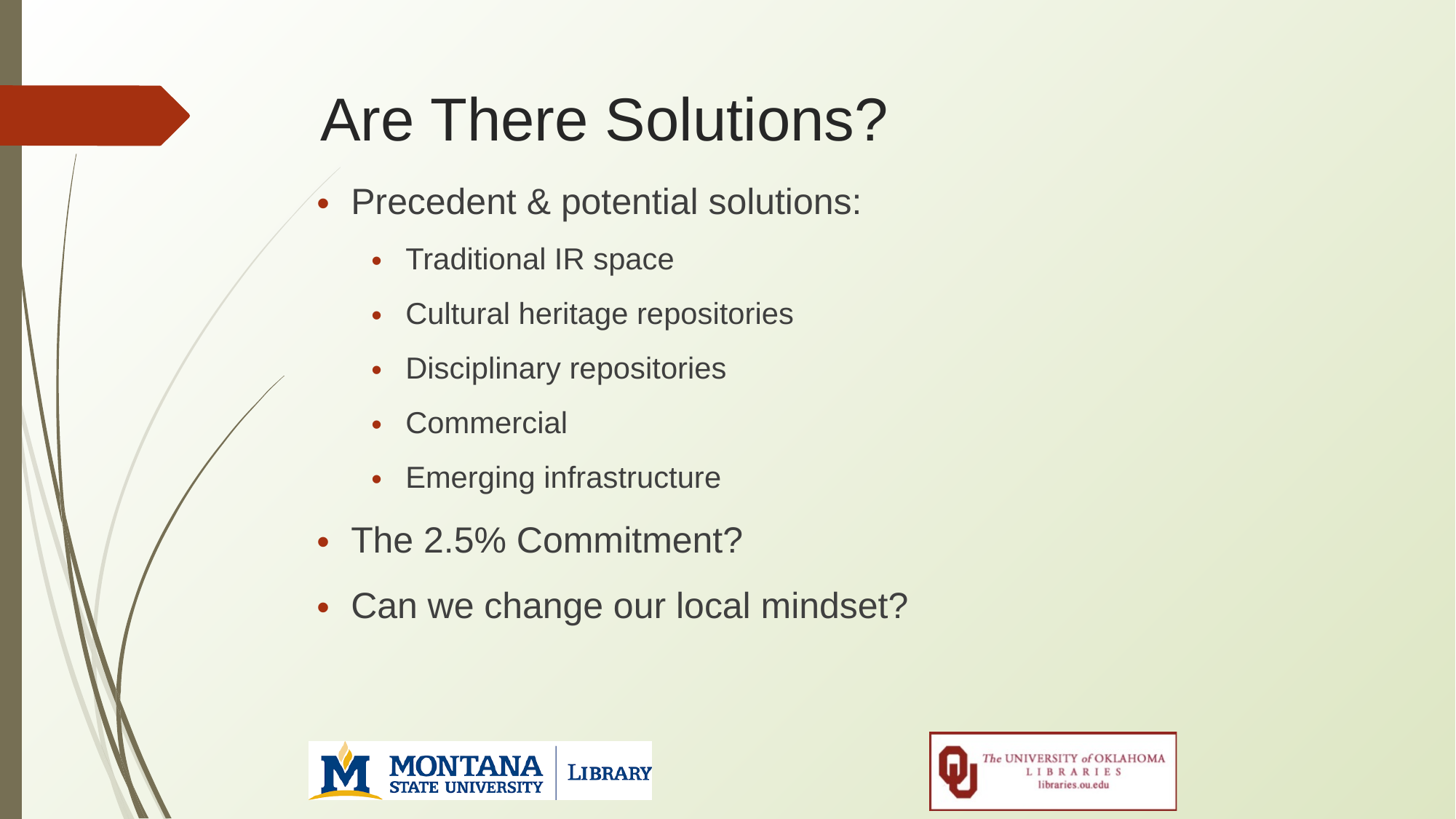

# Are There Solutions?
Precedent & potential solutions:
Traditional IR space
Cultural heritage repositories
Disciplinary repositories
Commercial
Emerging infrastructure
The 2.5% Commitment?
Can we change our local mindset?